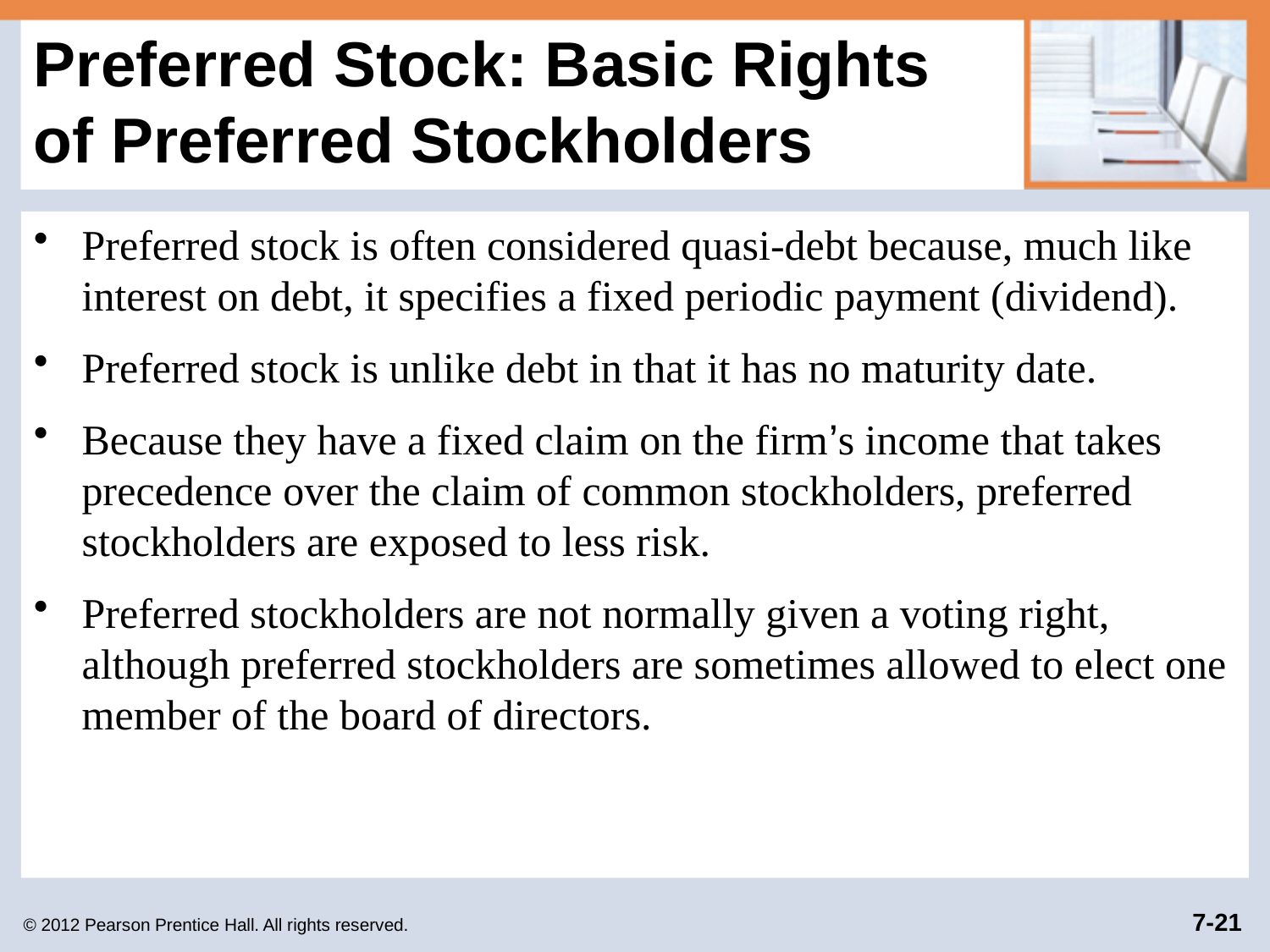

# Preferred Stock: Basic Rights of Preferred Stockholders
Preferred stock is often considered quasi-debt because, much like interest on debt, it specifies a fixed periodic payment (dividend).
Preferred stock is unlike debt in that it has no maturity date.
Because they have a fixed claim on the firm’s income that takes precedence over the claim of common stockholders, preferred stockholders are exposed to less risk.
Preferred stockholders are not normally given a voting right, although preferred stockholders are sometimes allowed to elect one member of the board of directors.
© 2012 Pearson Prentice Hall. All rights reserved.
7-21